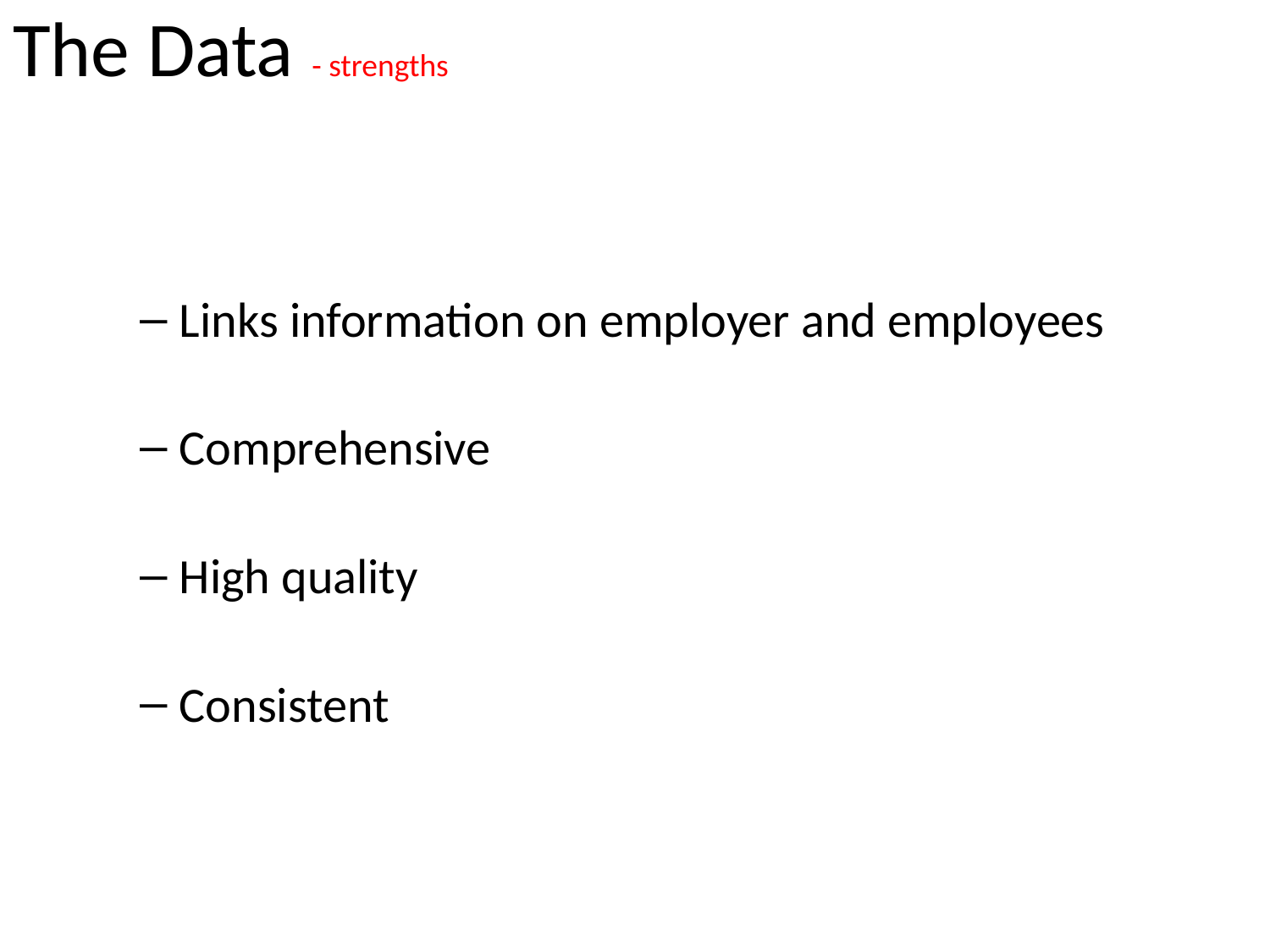

# The Data - strengths
Links information on employer and employees
Comprehensive
High quality
Consistent